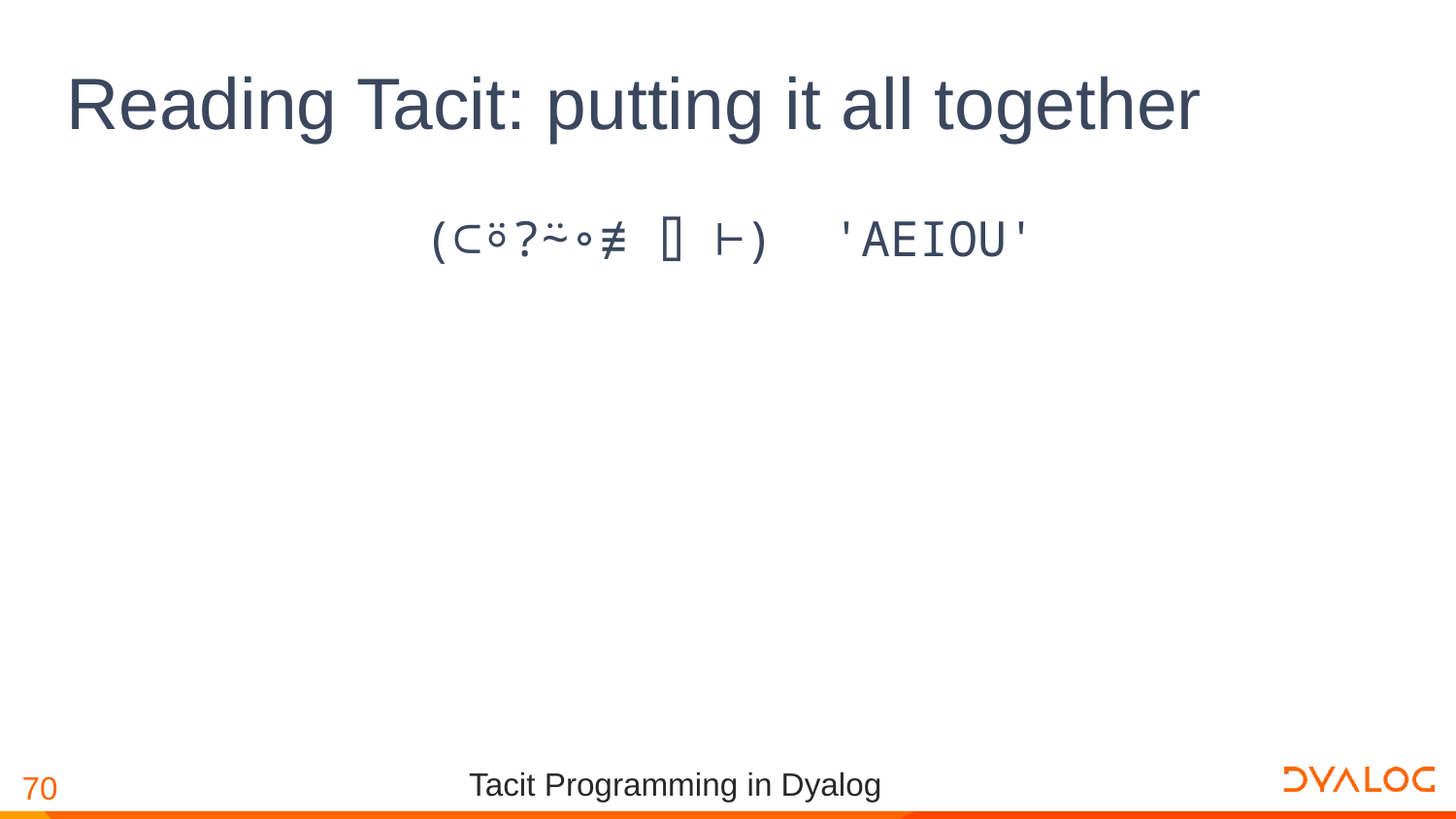

# Reading Tacit: putting it all together
(⊂⍤?⍨∘≢ ⌷ ⊢)  'AEIOU'